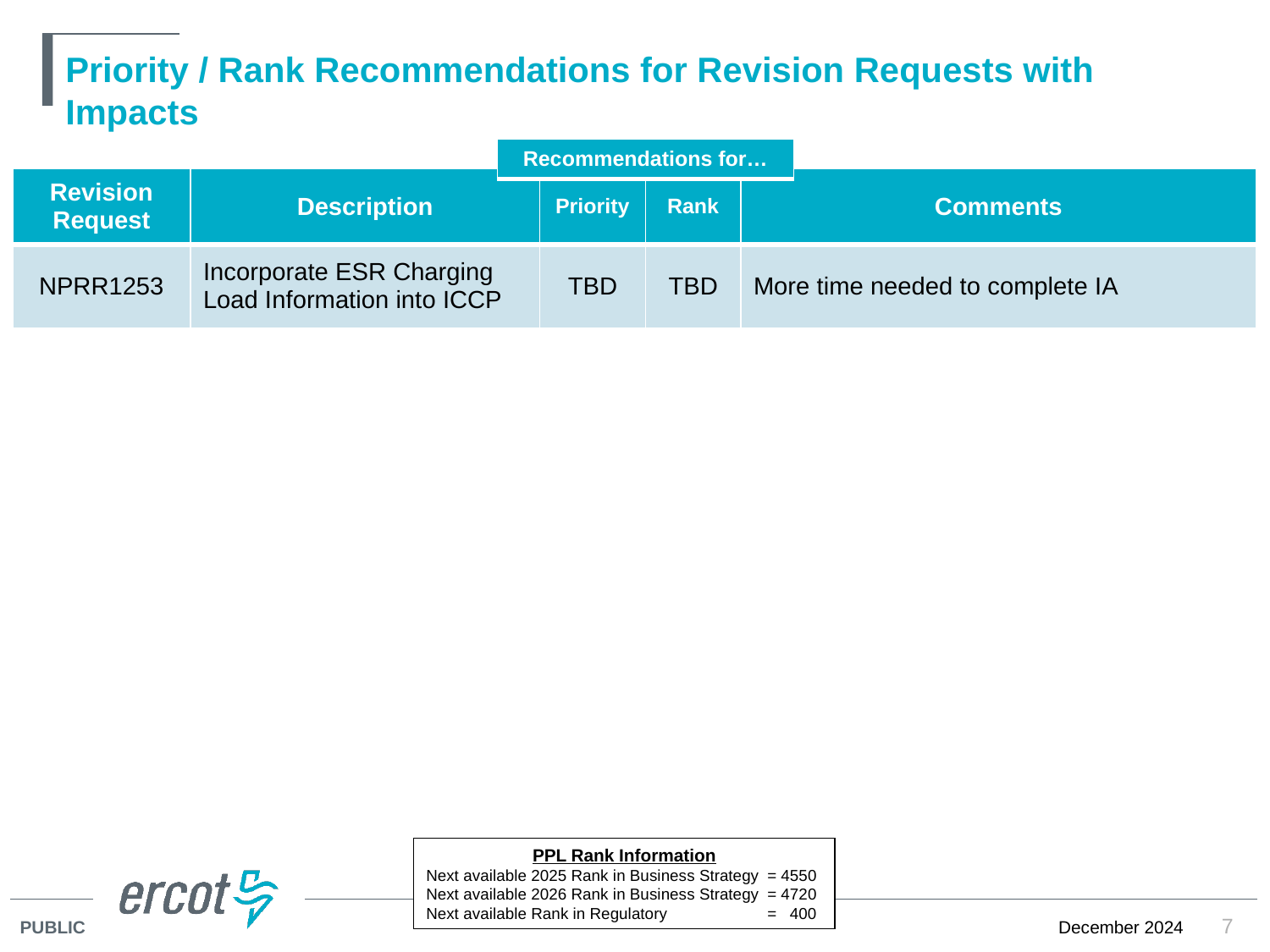

# Priority / Rank Recommendations for Revision Requests with Impacts
| Recommendations for… |
| --- |
| Revision Request | Description | Priority | Rank | Comments |
| --- | --- | --- | --- | --- |
| NPRR1253 | Incorporate ESR Charging Load Information into ICCP | TBD | TBD | More time needed to complete IA |
PPL Rank Information
Next available 2025 Rank in Business Strategy 	= 4550
Next available 2026 Rank in Business Strategy 	= 4720
Next available Rank in Regulatory	=   400
7